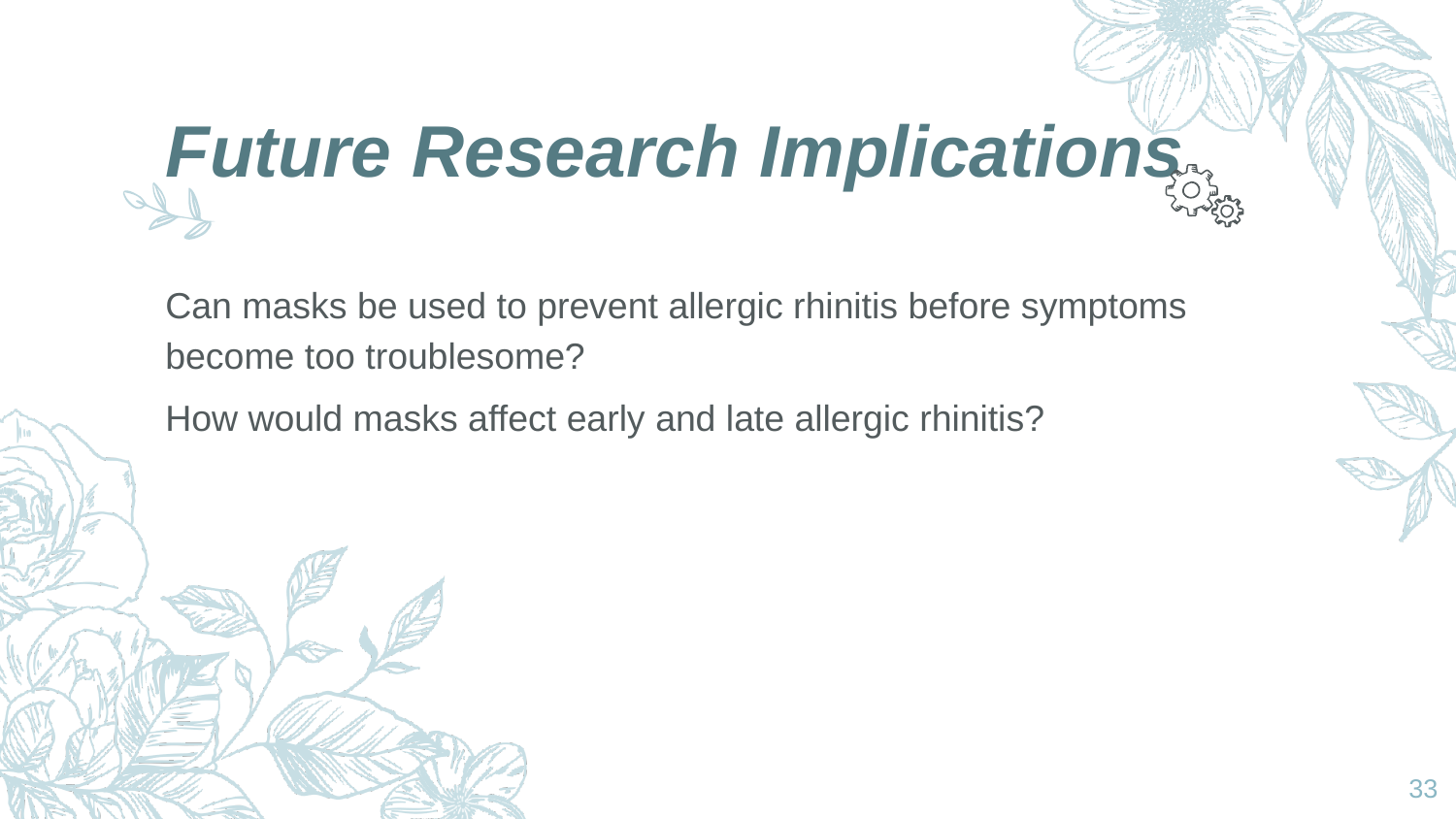

# Future Research Implications

Can masks be used to prevent allergic rhinitis before symptoms become too troublesome?
How would masks affect early and late allergic rhinitis?

33